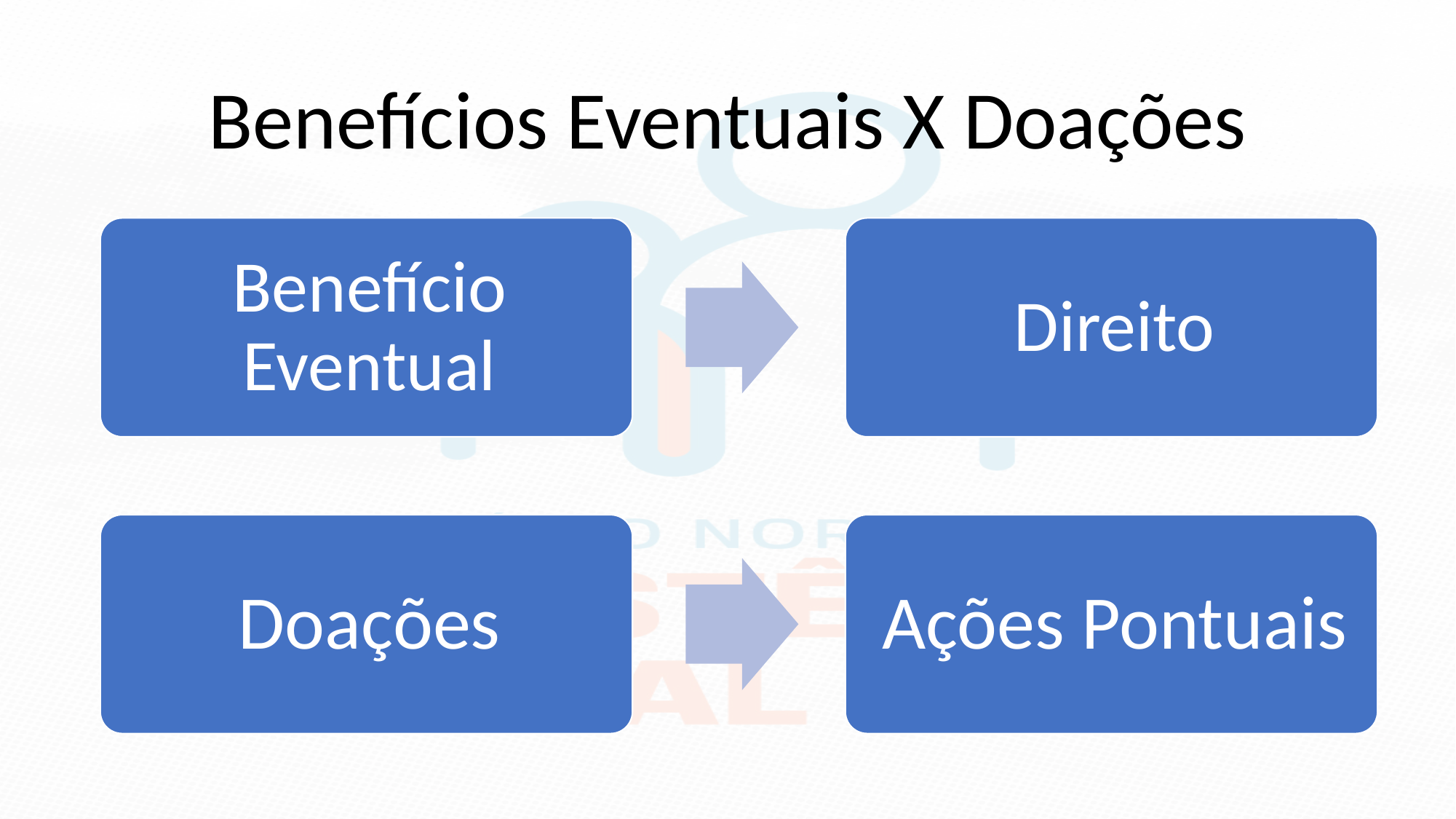

# Benefícios Eventuais X Doações
Benefício Eventual

Direito
Doações

Ações Pontuais